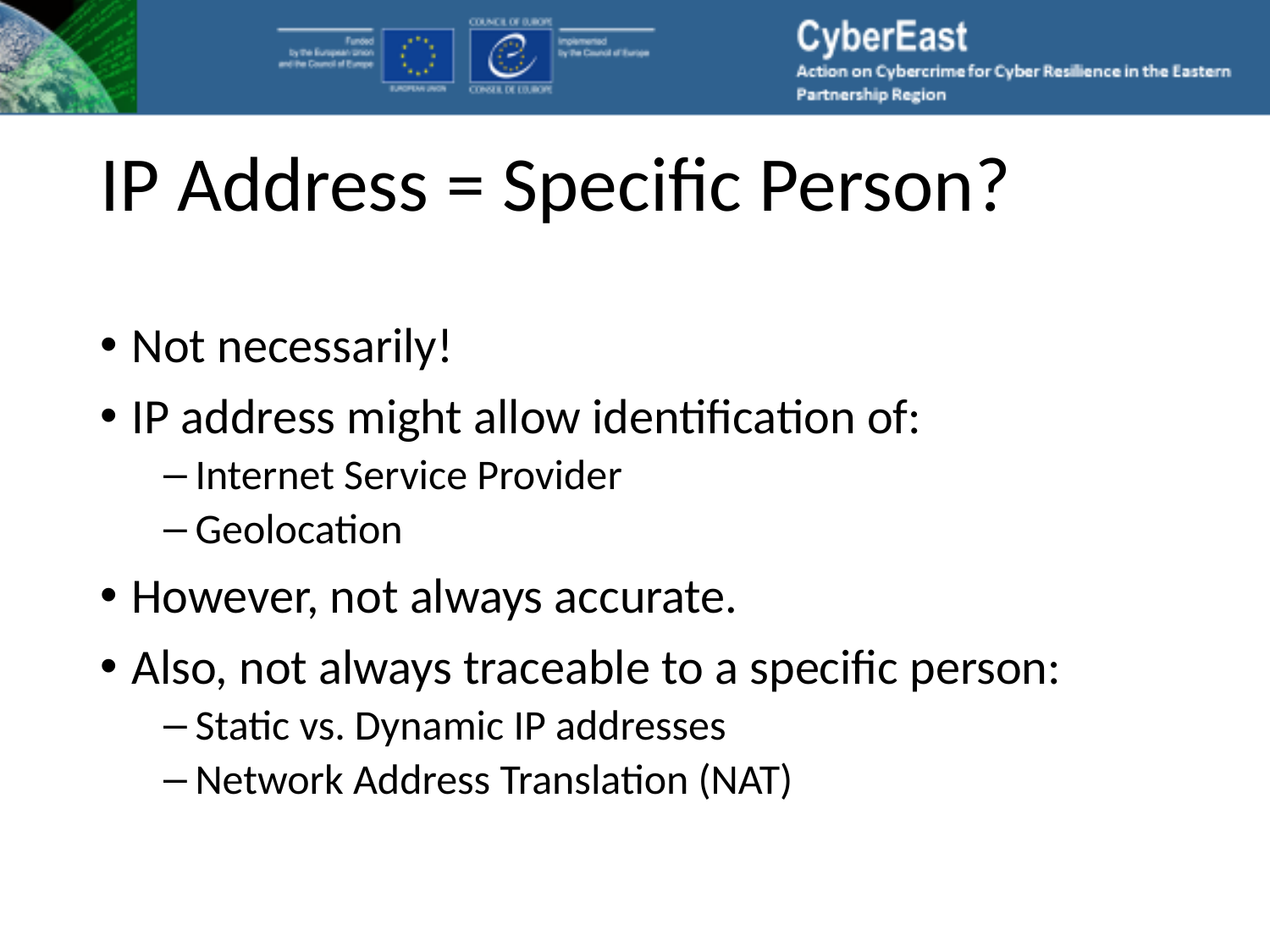

# IP Address = Specific Person?
Not necessarily!
IP address might allow identification of:
Internet Service Provider
Geolocation
However, not always accurate.
Also, not always traceable to a specific person:
Static vs. Dynamic IP addresses
Network Address Translation (NAT)